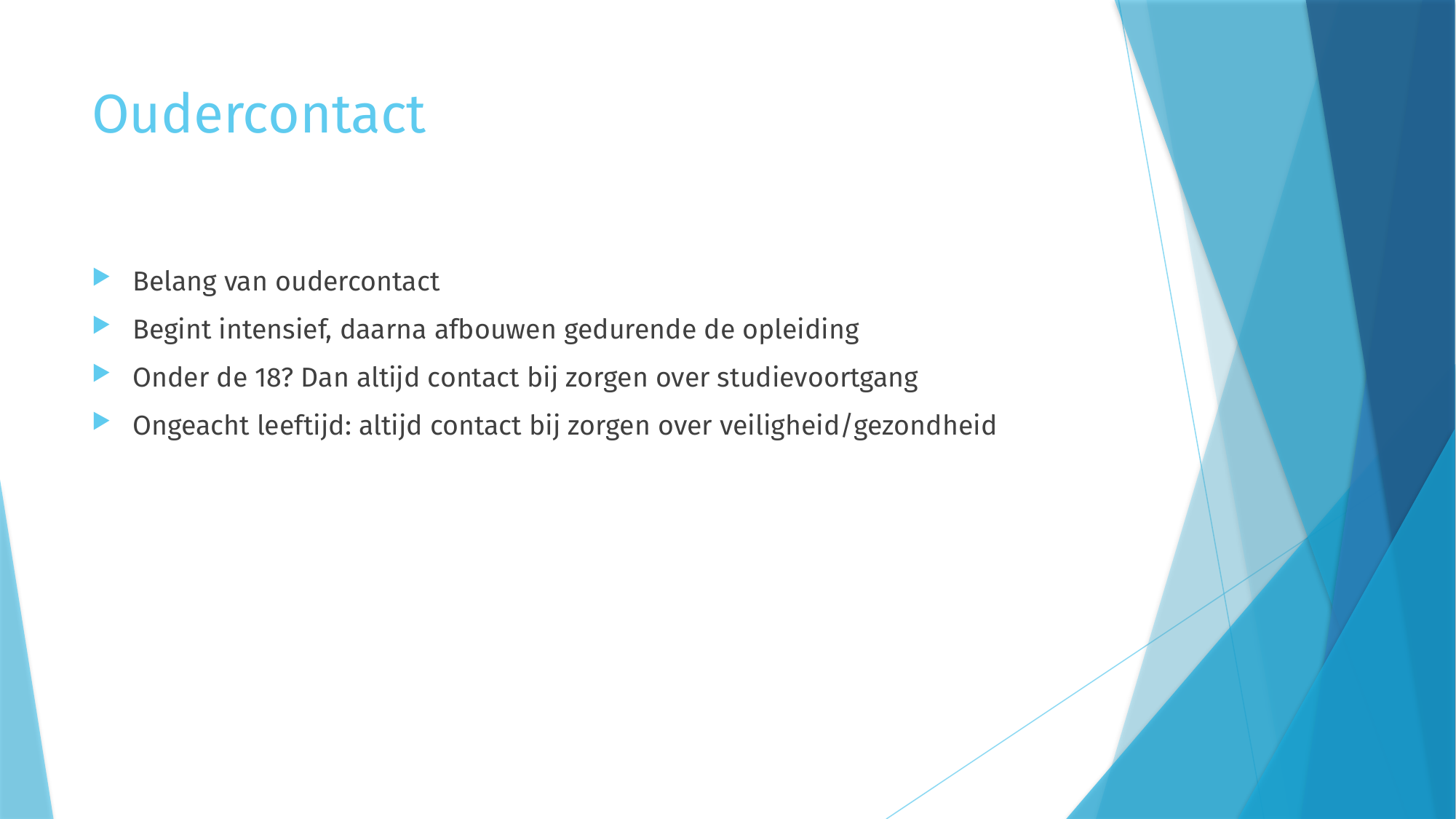

# Oudercontact
Belang van oudercontact
Begint intensief, daarna afbouwen gedurende de opleiding
Onder de 18? Dan altijd contact bij zorgen over studievoortgang
Ongeacht leeftijd: altijd contact bij zorgen over veiligheid/gezondheid